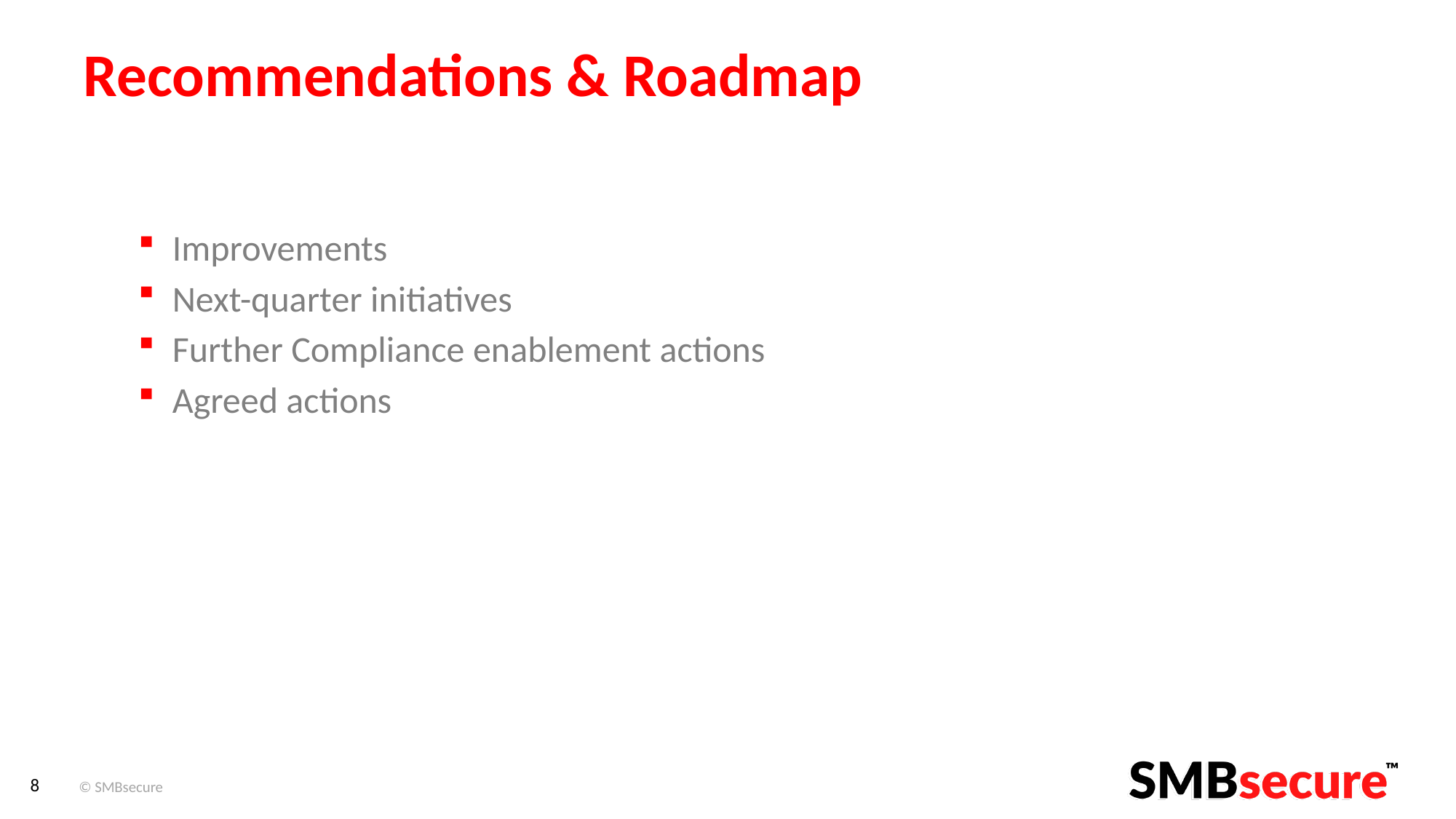

# Recommendations & Roadmap

Improvements
Next-quarter initiatives
Further Compliance enablement actions
Agreed actions